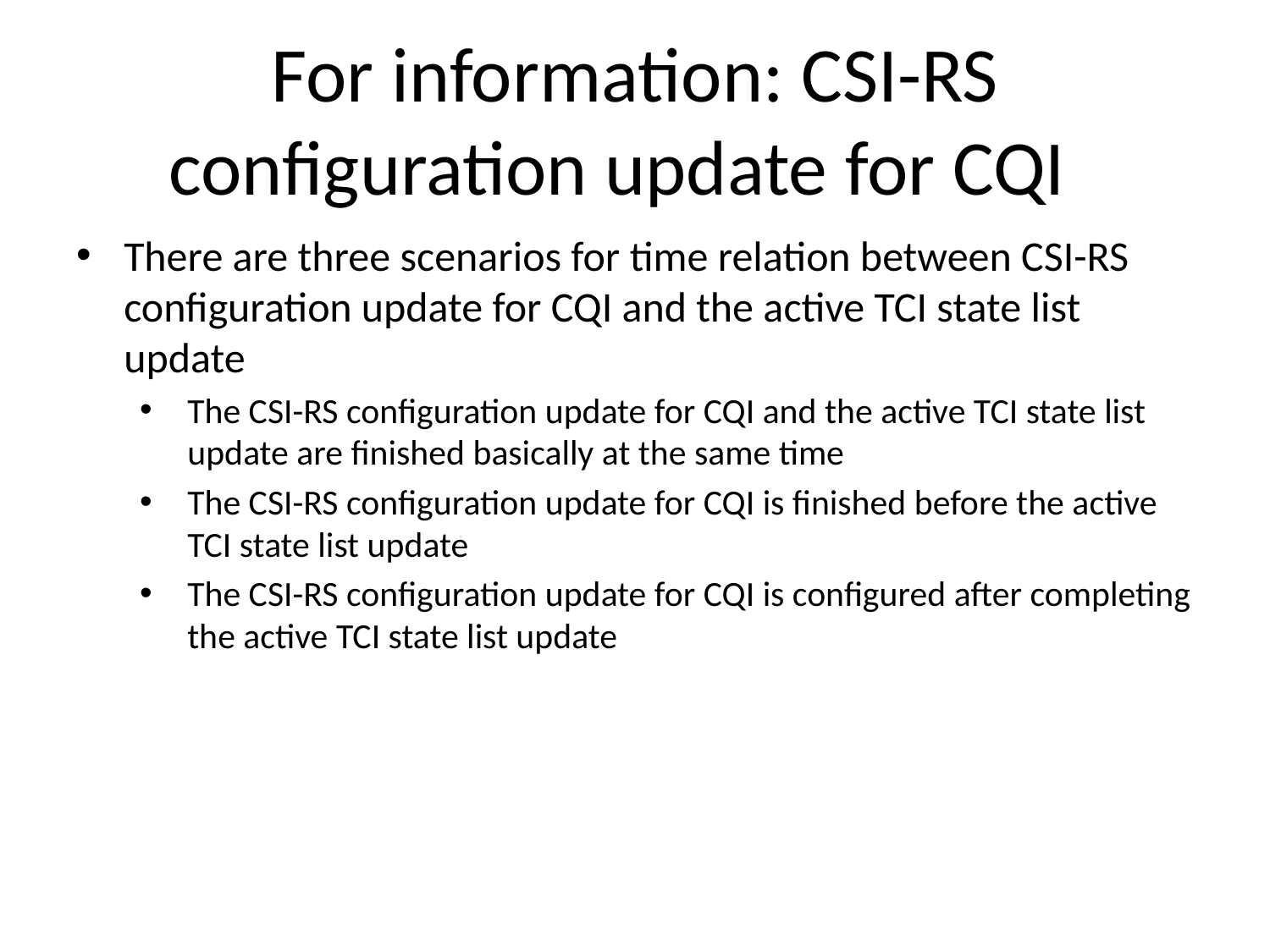

# For information: CSI-RS configuration update for CQI
There are three scenarios for time relation between CSI-RS configuration update for CQI and the active TCI state list update
The CSI-RS configuration update for CQI and the active TCI state list update are finished basically at the same time
The CSI-RS configuration update for CQI is finished before the active TCI state list update
The CSI-RS configuration update for CQI is configured after completing the active TCI state list update